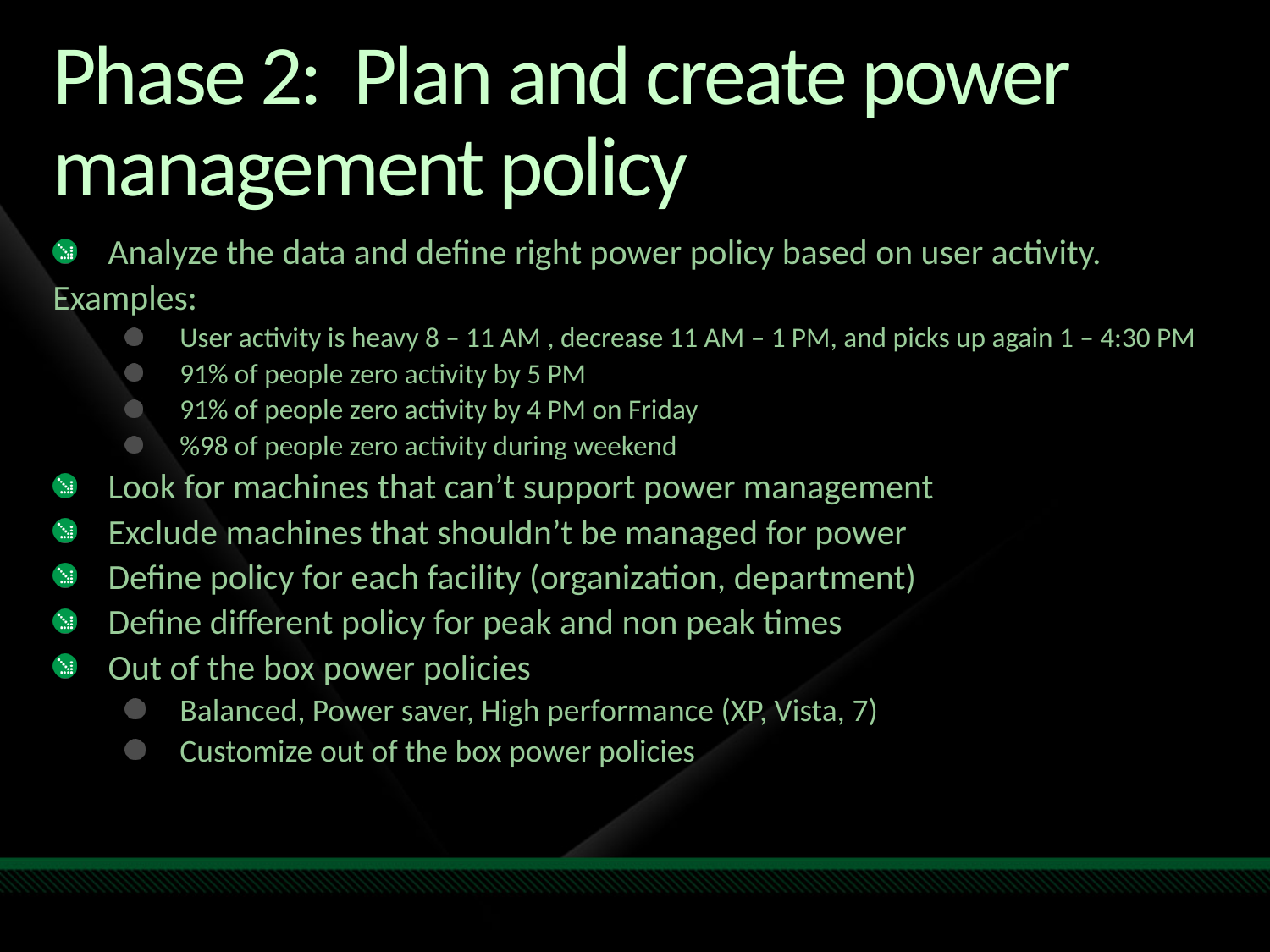

# Phase 2:  Plan and create power management policy
Analyze the data and define right power policy based on user activity.
Examples:
User activity is heavy 8 – 11 AM , decrease 11 AM – 1 PM, and picks up again 1 – 4:30 PM
91% of people zero activity by 5 PM
91% of people zero activity by 4 PM on Friday
%98 of people zero activity during weekend
Look for machines that can’t support power management
Exclude machines that shouldn’t be managed for power
Define policy for each facility (organization, department)
Define different policy for peak and non peak times
Out of the box power policies
Balanced, Power saver, High performance (XP, Vista, 7)
Customize out of the box power policies